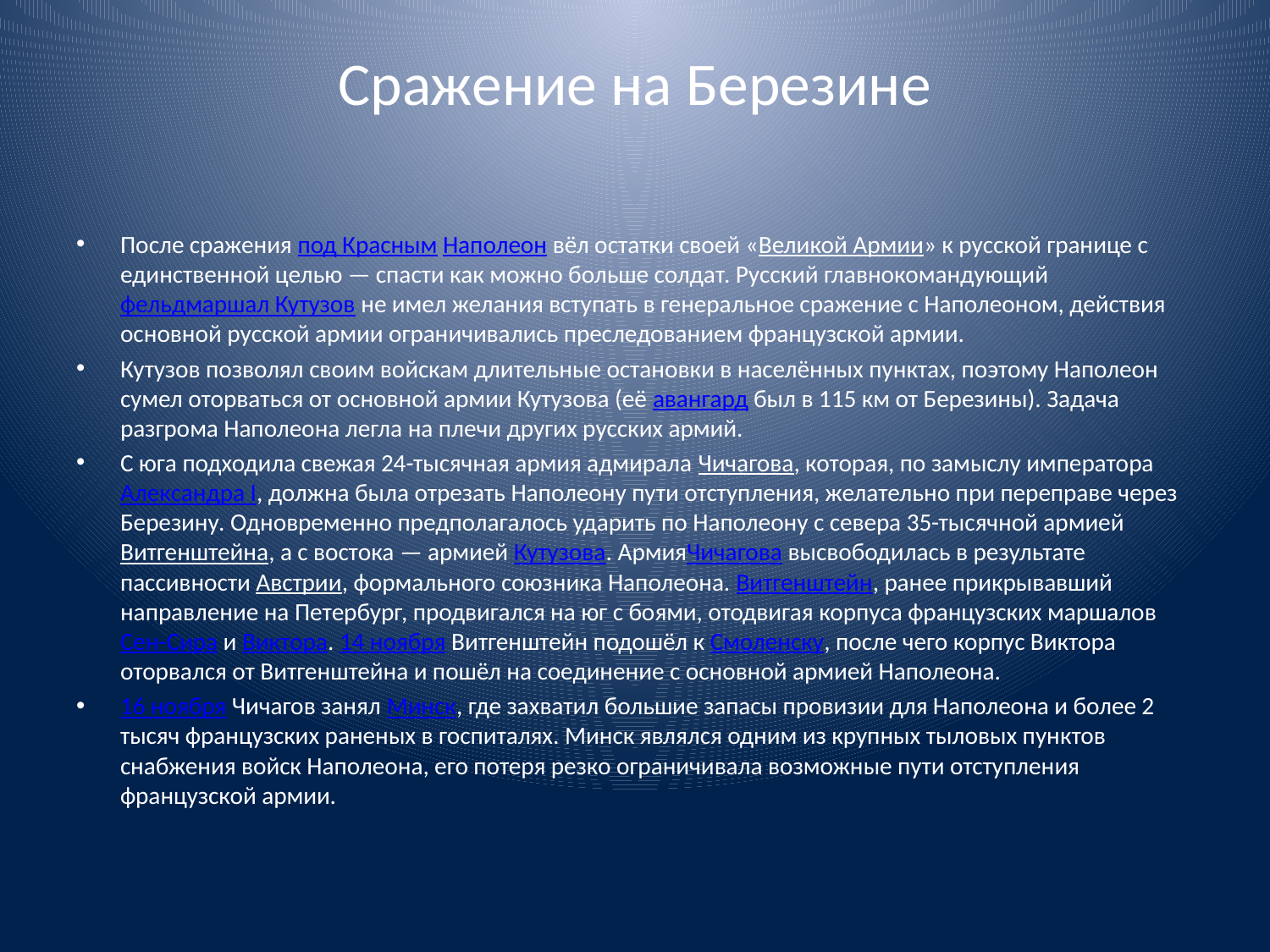

# Сражение на Березине
После сражения под Красным Наполеон вёл остатки своей «Великой Армии» к русской границе с единственной целью — спасти как можно больше солдат. Русский главнокомандующий фельдмаршал Кутузов не имел желания вступать в генеральное сражение с Наполеоном, действия основной русской армии ограничивались преследованием французской армии.
Кутузов позволял своим войскам длительные остановки в населённых пунктах, поэтому Наполеон сумел оторваться от основной армии Кутузова (её авангард был в 115 км от Березины). Задача разгрома Наполеона легла на плечи других русских армий.
С юга подходила свежая 24-тысячная армия адмирала Чичагова, которая, по замыслу императора Александра I, должна была отрезать Наполеону пути отступления, желательно при переправе через Березину. Одновременно предполагалось ударить по Наполеону с севера 35-тысячной армией Витгенштейна, а с востока — армией Кутузова. АрмияЧичагова высвободилась в результате пассивности Австрии, формального союзника Наполеона. Витгенштейн, ранее прикрывавший направление на Петербург, продвигался на юг с боями, отодвигая корпуса французских маршалов Сен-Сира и Виктора. 14 ноября Витгенштейн подошёл к Смоленску, после чего корпус Виктора оторвался от Витгенштейна и пошёл на соединение с основной армией Наполеона.
16 ноября Чичагов занял Минск, где захватил большие запасы провизии для Наполеона и более 2 тысяч французских раненых в госпиталях. Минск являлся одним из крупных тыловых пунктов снабжения войск Наполеона, его потеря резко ограничивала возможные пути отступления французской армии.